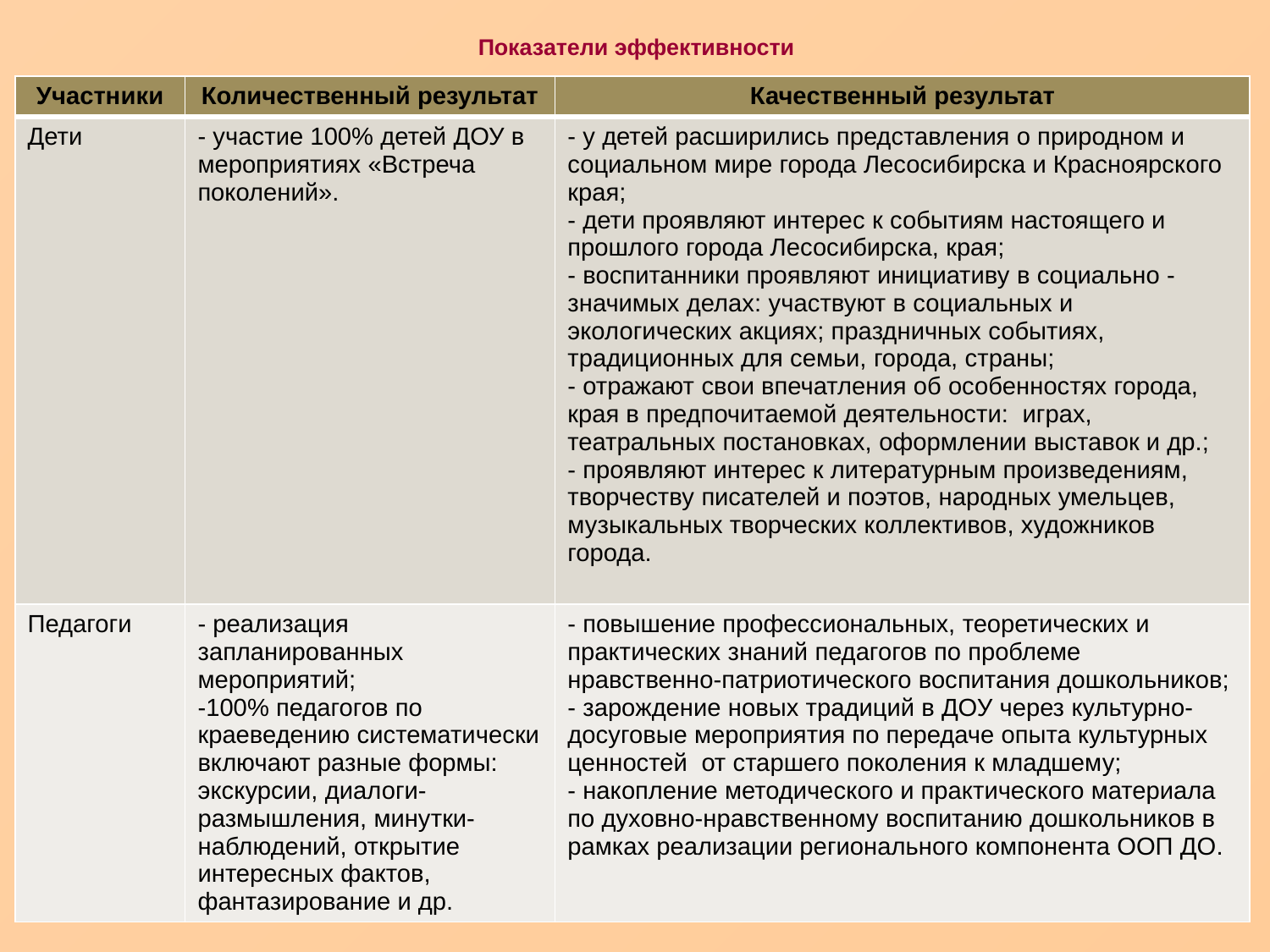

# Показатели эффективности
| Участники | Количественный результат | Качественный результат |
| --- | --- | --- |
| Дети | - участие 100% детей ДОУ в мероприятиях «Встреча поколений». | - у детей расширились представления о природном и социальном мире города Лесосибирска и Красноярского края; - дети проявляют интерес к событиям настоящего и прошлого города Лесосибирска, края; - воспитанники проявляют инициативу в социально - значимых делах: участвуют в социальных и экологических акциях; праздничных событиях, традиционных для семьи, города, страны; - отражают свои впечатления об особенностях города, края в предпочитаемой деятельности: играх, театральных постановках, оформлении выставок и др.; - проявляют интерес к литературным произведениям, творчеству писателей и поэтов, народных умельцев, музыкальных творческих коллективов, художников города. |
| Педагоги | - реализация запланированных мероприятий; -100% педагогов по краеведению систематически включают разные формы: экскурсии, диалоги-размышления, минутки-наблюдений, открытие интересных фактов, фантазирование и др. | - повышение профессиональных, теоретических и практических знаний педагогов по проблеме нравственно-патриотического воспитания дошкольников; - зарождение новых традиций в ДОУ через культурно-досуговые мероприятия по передаче опыта культурных ценностей от старшего поколения к младшему; - накопление методического и практического материала по духовно-нравственному воспитанию дошкольников в рамках реализации регионального компонента ООП ДО. |